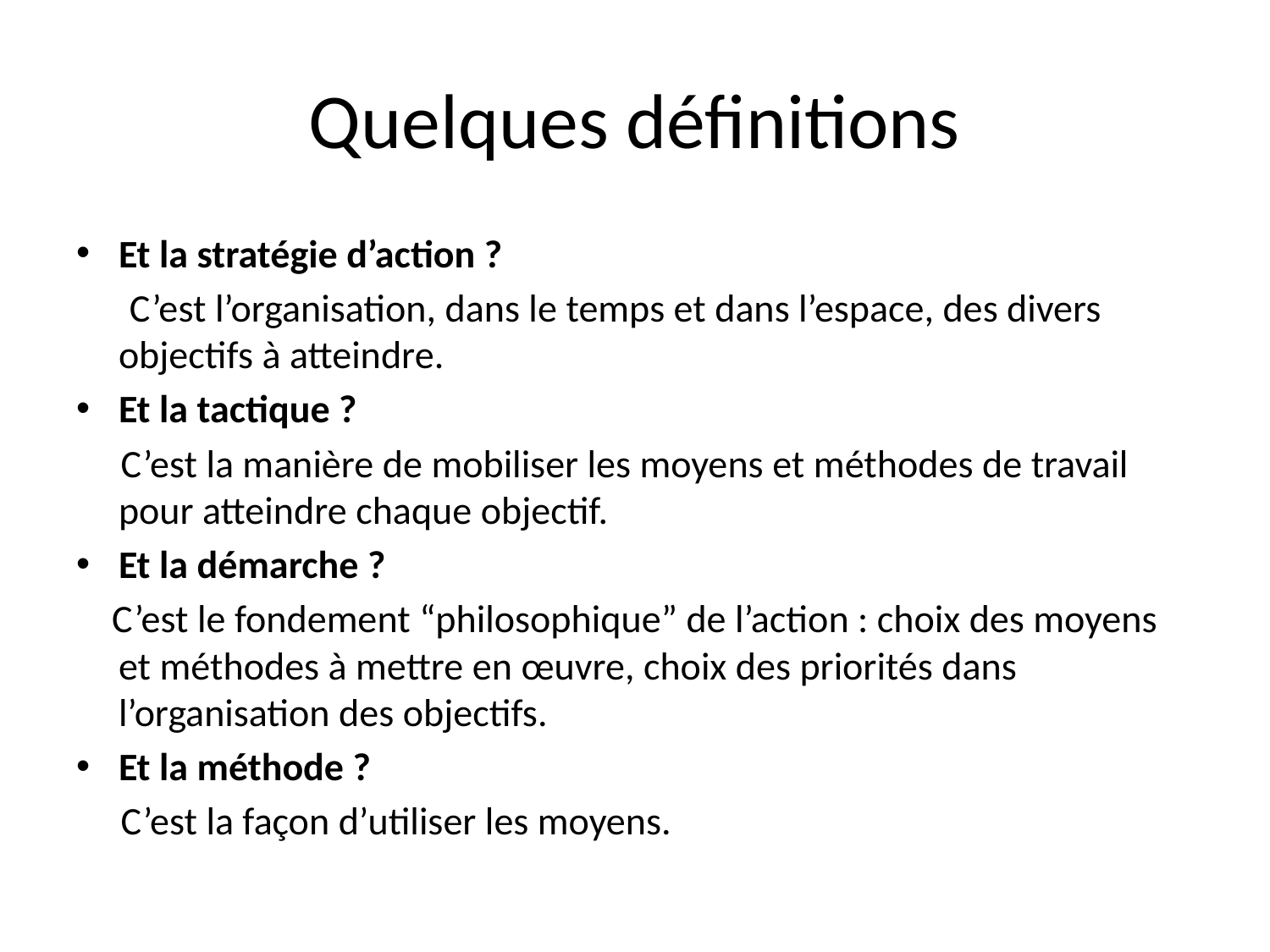

# Quelques définitions
Et la stratégie d’action ?
      C’est l’organisation, dans le temps et dans l’espace, des divers objectifs à atteindre.
Et la tactique ?
     C’est la manière de mobiliser les moyens et méthodes de travail pour atteindre chaque objectif.
Et la démarche ?
    C’est le fondement “philosophique” de l’action : choix des moyens et méthodes à mettre en œuvre, choix des priorités dans l’organisation des objectifs.
Et la méthode ?
     C’est la façon d’utiliser les moyens.